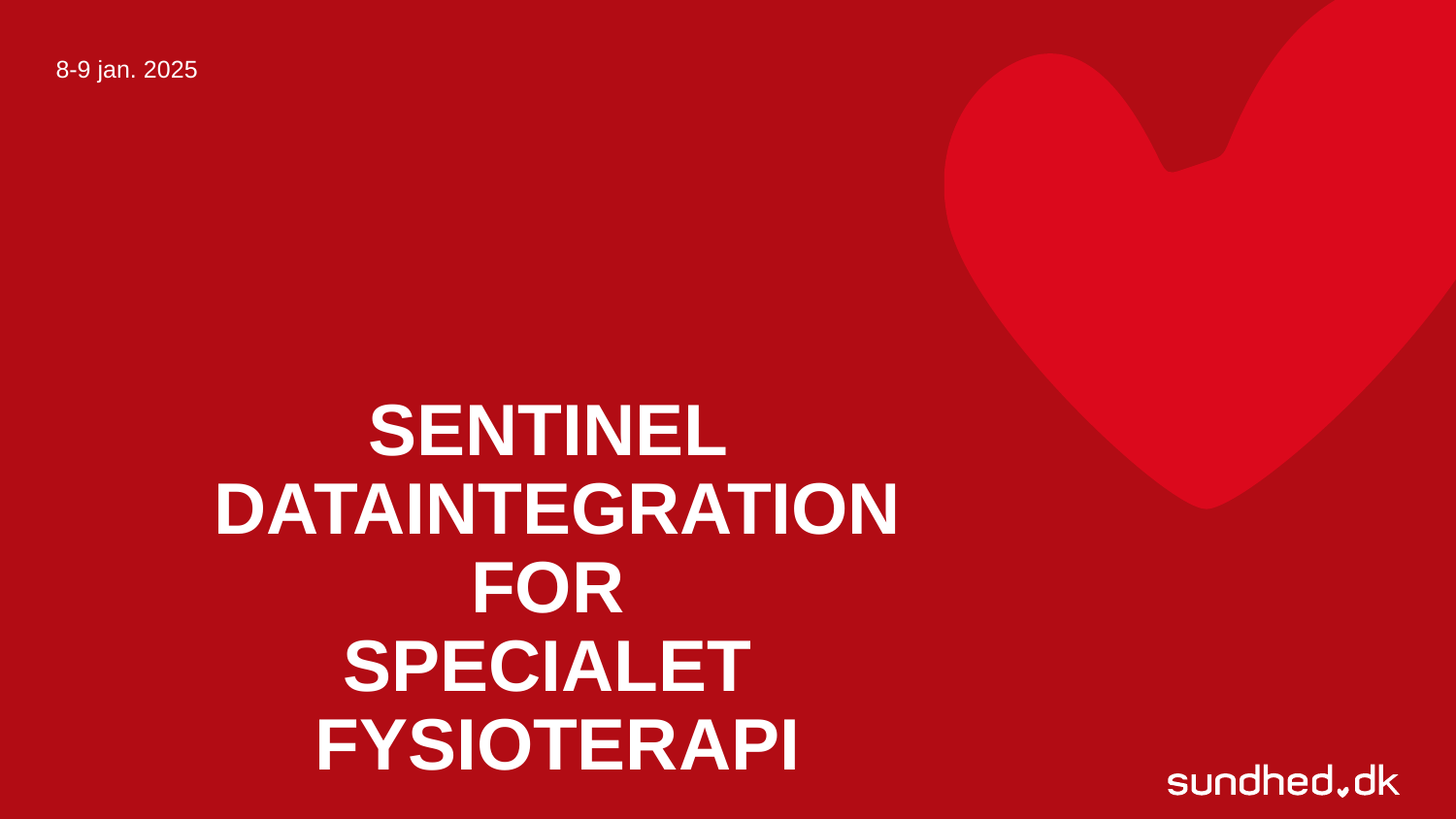

8-9 jan. 2025
# SENTINEL DataIntegration For SPECIALET Fysioterapi